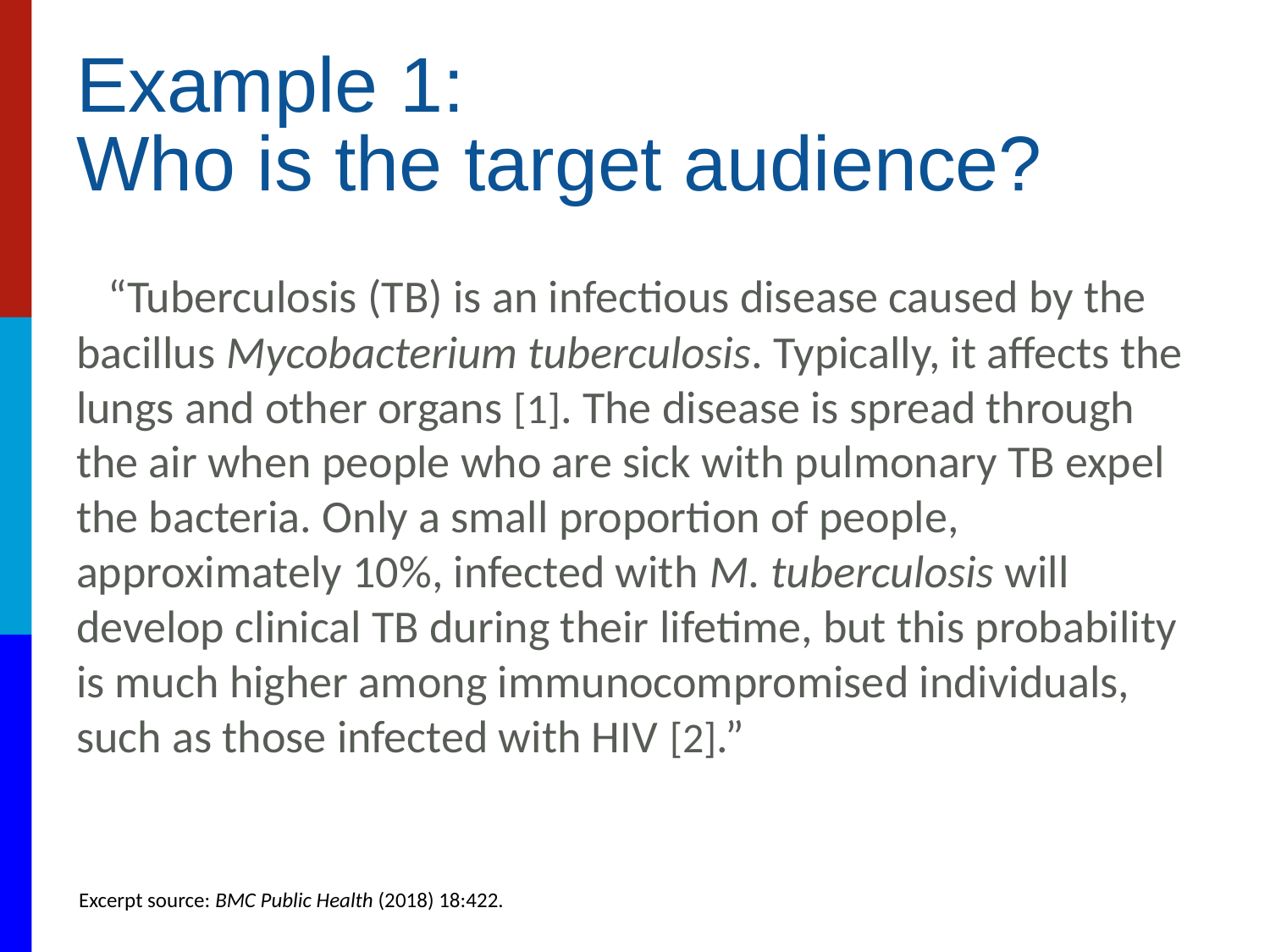

# Example 1: Who is the target audience?
“Tuberculosis (TB) is an infectious disease caused by the bacillus Mycobacterium tuberculosis. Typically, it affects the lungs and other organs [1]. The disease is spread through the air when people who are sick with pulmonary TB expel the bacteria. Only a small proportion of people, approximately 10%, infected with M. tuberculosis will develop clinical TB during their lifetime, but this probability is much higher among immunocompromised individuals, such as those infected with HIV [2].”
Excerpt source: BMC Public Health (2018) 18:422.